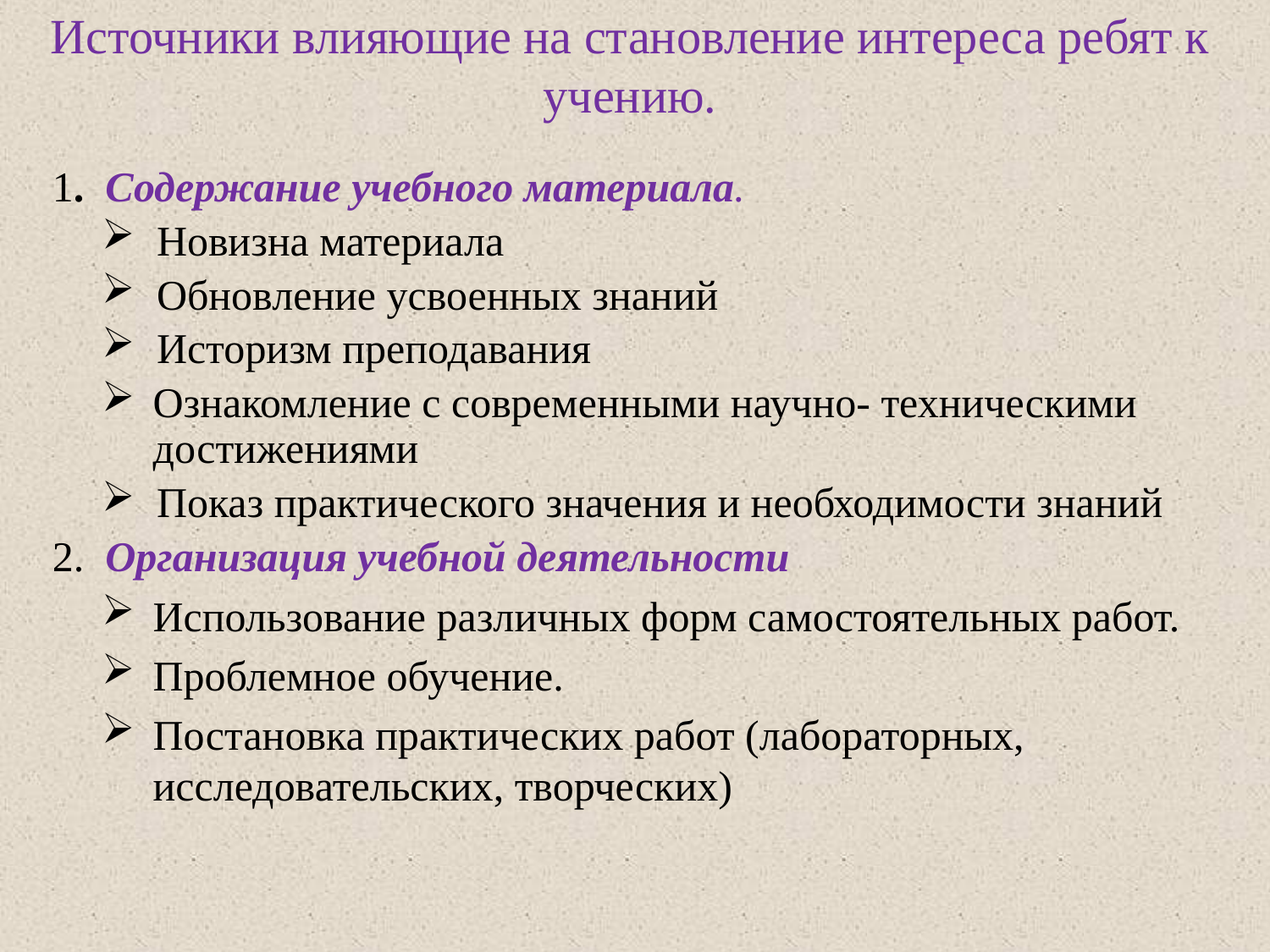

# Источники влияющие на становление интереса ребят к учению.
1.  Содержание учебного материала.
  Новизна материала
  Обновление усвоенных знаний
  Историзм преподавания
Ознакомление с современными научно- техническими   достижениями
  Показ практического значения и необходимости знаний
2.  Организация учебной деятельности
Использование различных форм самостоятельных работ.
Проблемное обучение.
Постановка практических работ (лабораторных, исследовательских, творческих)